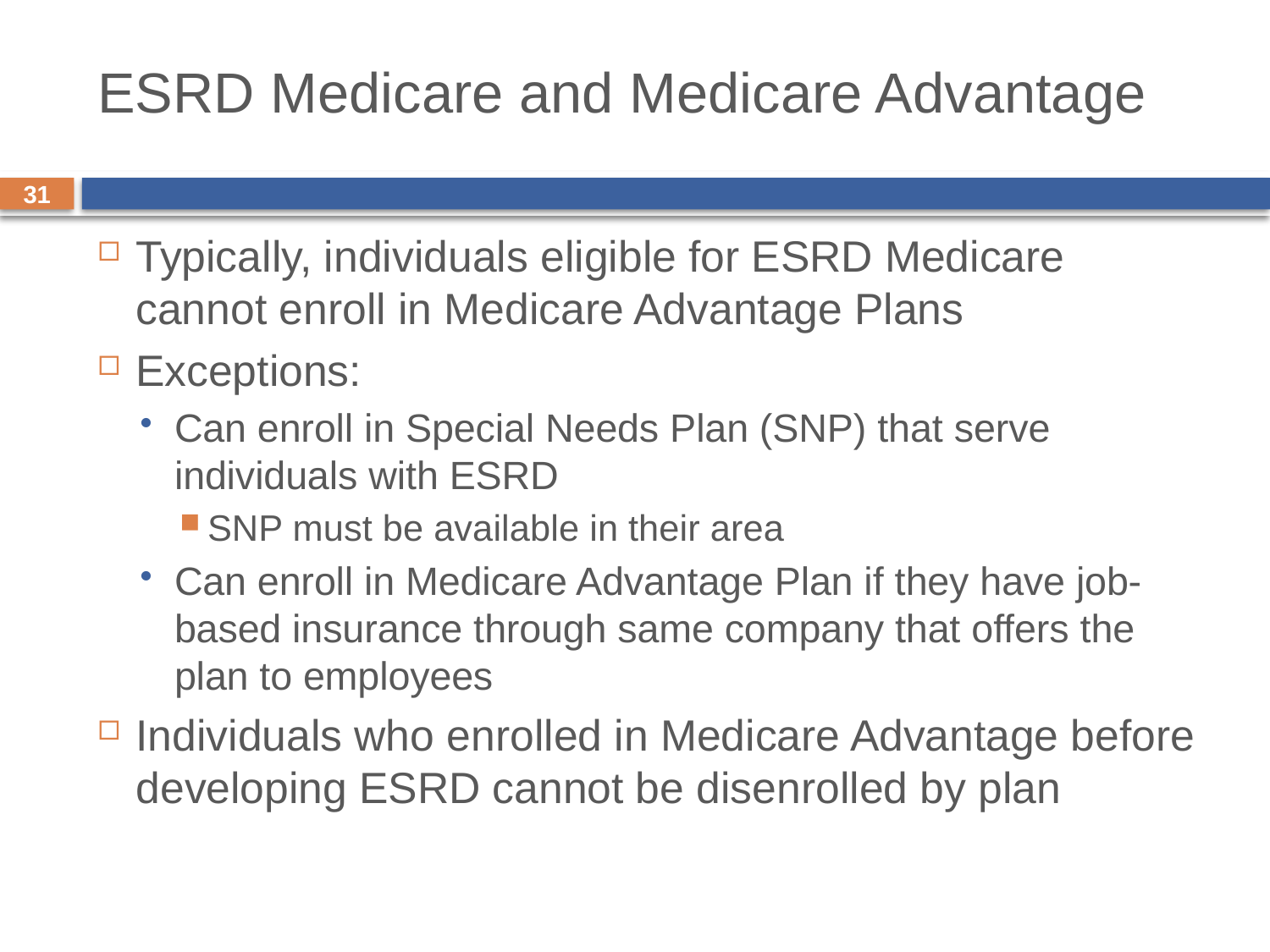

# ESRD Medicare and Medicare Advantage
31
Typically, individuals eligible for ESRD Medicare cannot enroll in Medicare Advantage Plans
Exceptions:
Can enroll in Special Needs Plan (SNP) that serve individuals with ESRD
SNP must be available in their area
Can enroll in Medicare Advantage Plan if they have job-based insurance through same company that offers the plan to employees
Individuals who enrolled in Medicare Advantage before developing ESRD cannot be disenrolled by plan